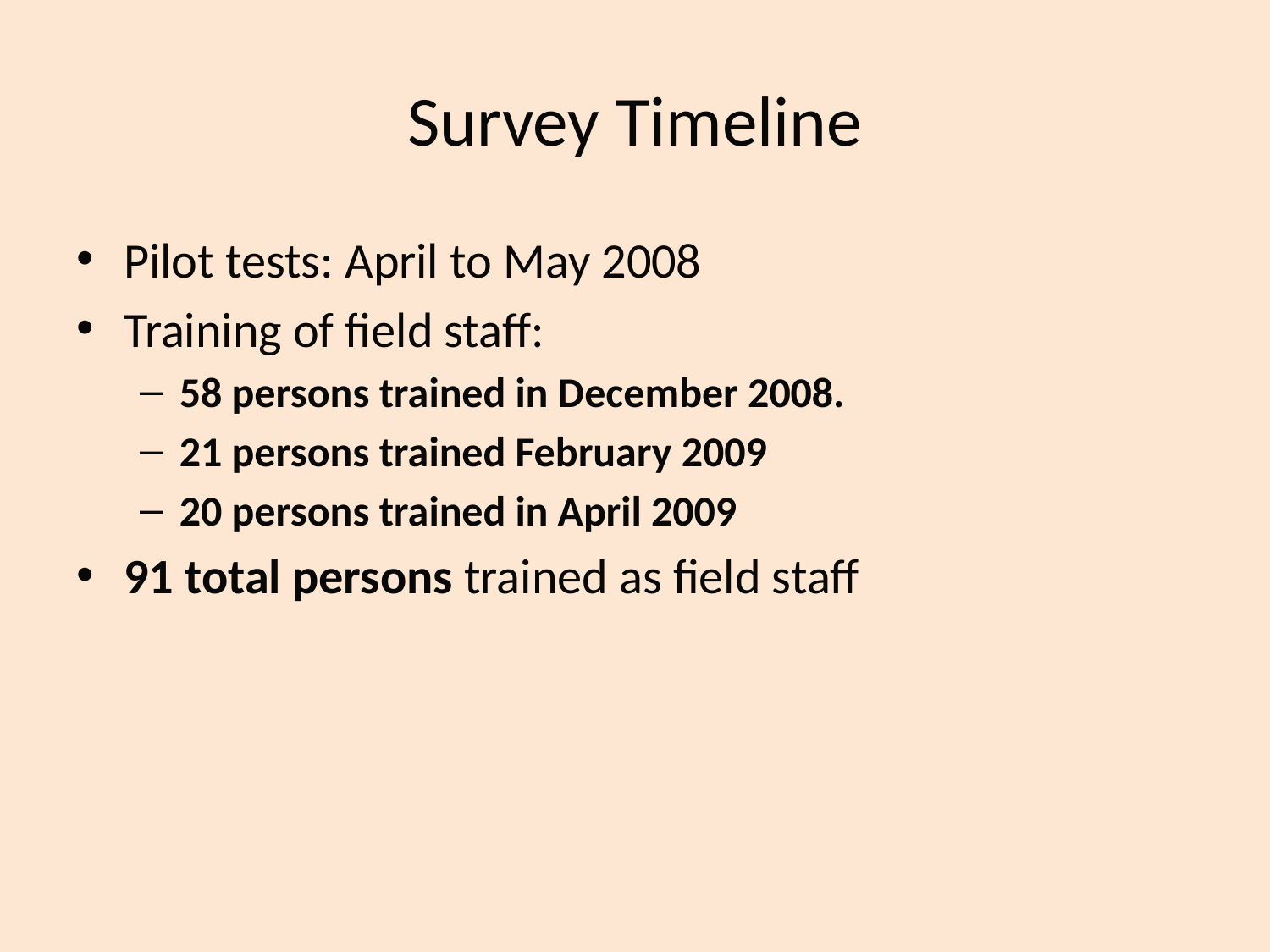

# Survey Timeline
Pilot tests: April to May 2008
Training of field staff:
58 persons trained in December 2008.
21 persons trained February 2009
20 persons trained in April 2009
91 total persons trained as field staff